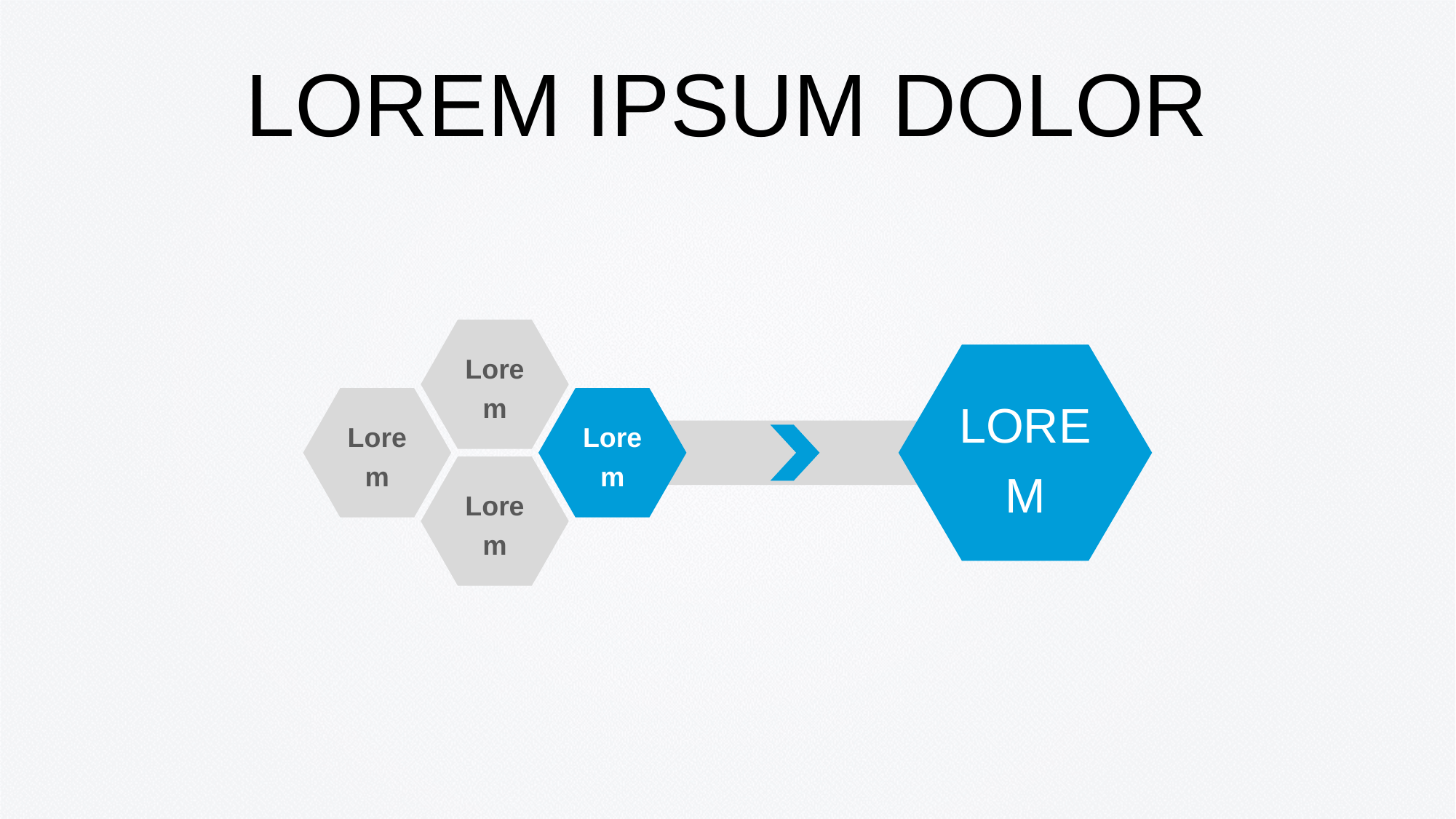

# LOREM IPSUM DOLOR
Lorem
LOREM
Lorem
Lorem

Lorem